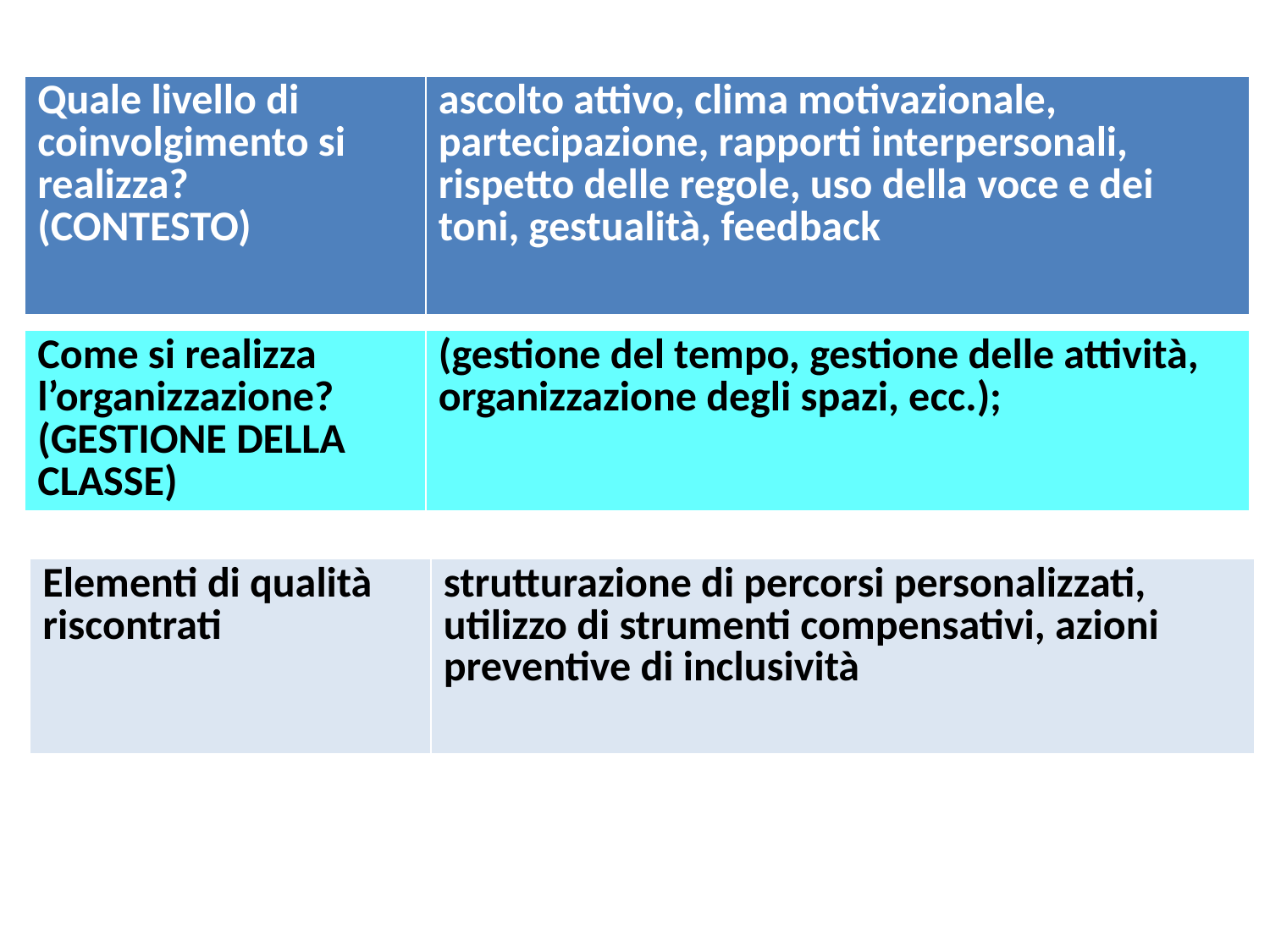

| Quale livello di coinvolgimento si realizza? (CONTESTO) | ascolto attivo, clima motivazionale, partecipazione, rapporti interpersonali, rispetto delle regole, uso della voce e dei toni, gestualità, feedback |
| --- | --- |
| Come si realizza l’organizzazione? (GESTIONE DELLA CLASSE) | (gestione del tempo, gestione delle attività, organizzazione degli spazi, ecc.); |
| --- | --- |
| Elementi di qualità riscontrati | strutturazione di percorsi personalizzati, utilizzo di strumenti compensativi, azioni preventive di inclusività |
| --- | --- |